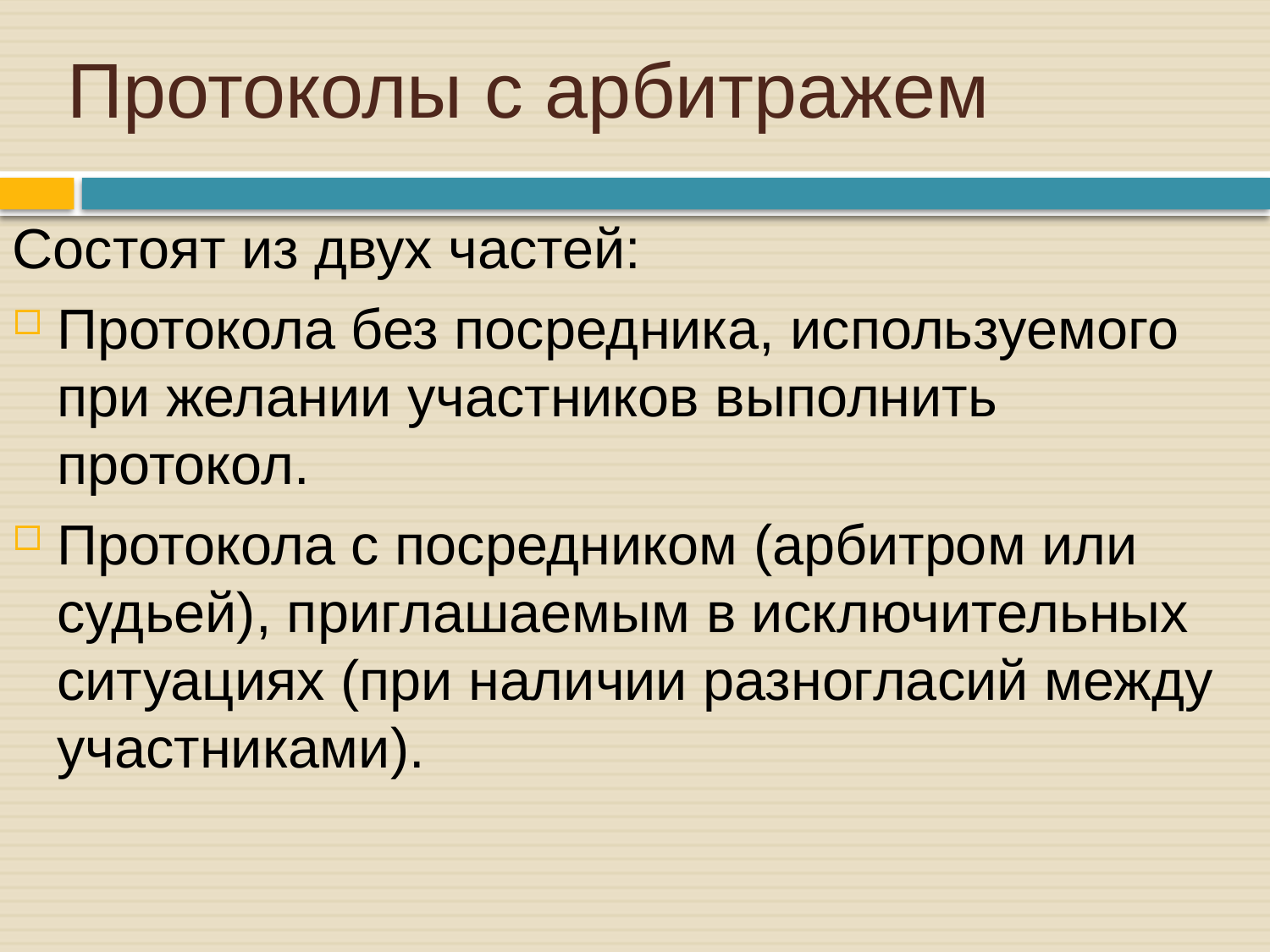

# Протоколы с арбитражем
Состоят из двух частей:
Протокола без посредника, используемого при желании участников выполнить протокол.
Протокола с посредником (арбитром или судьей), приглашаемым в исключительных ситуациях (при наличии разногласий между участниками).